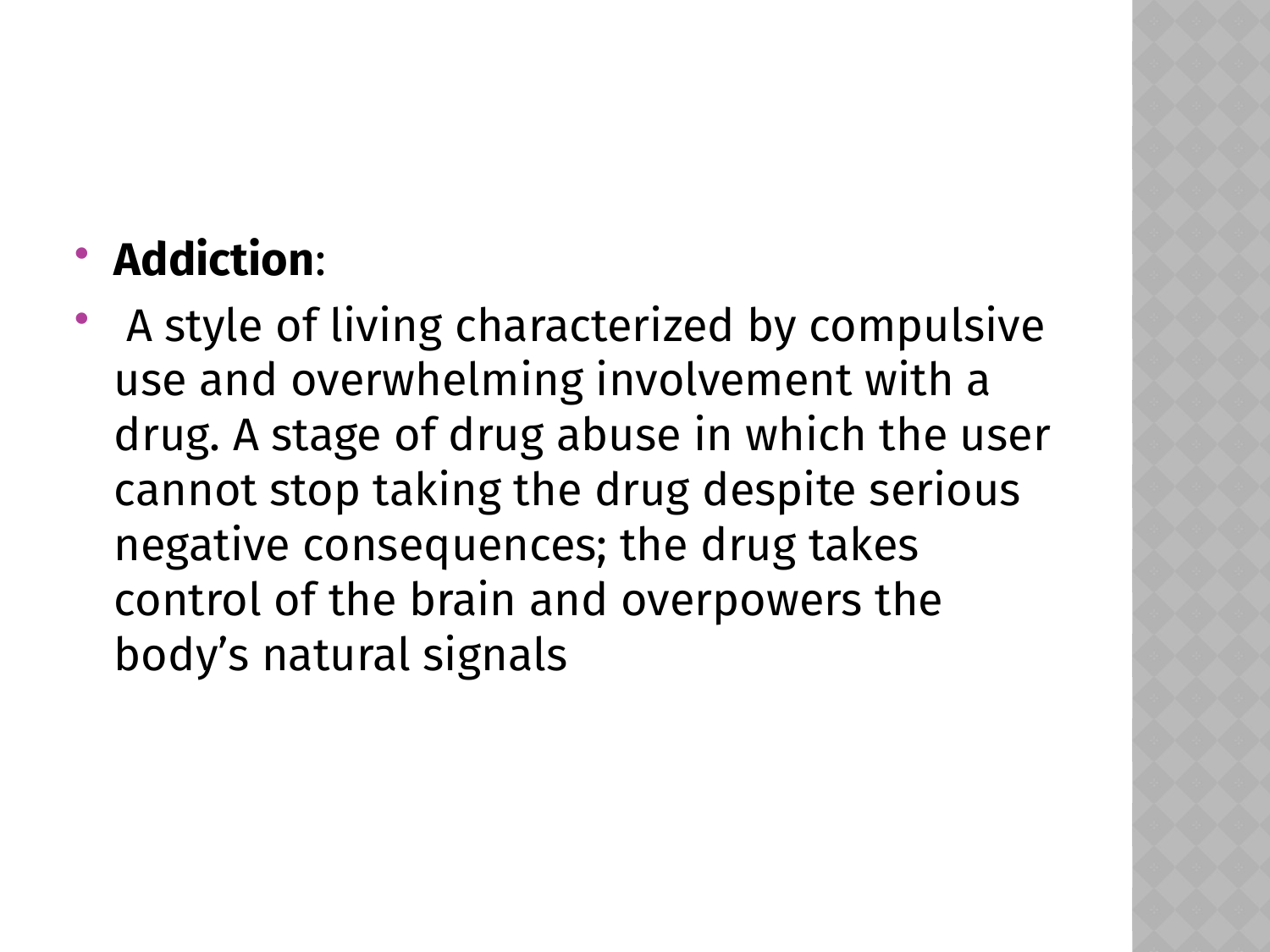

#
Addiction:
 A style of living characterized by compulsive use and overwhelming involvement with a drug. A stage of drug abuse in which the user cannot stop taking the drug despite serious negative consequences; the drug takes control of the brain and overpowers the body’s natural signals